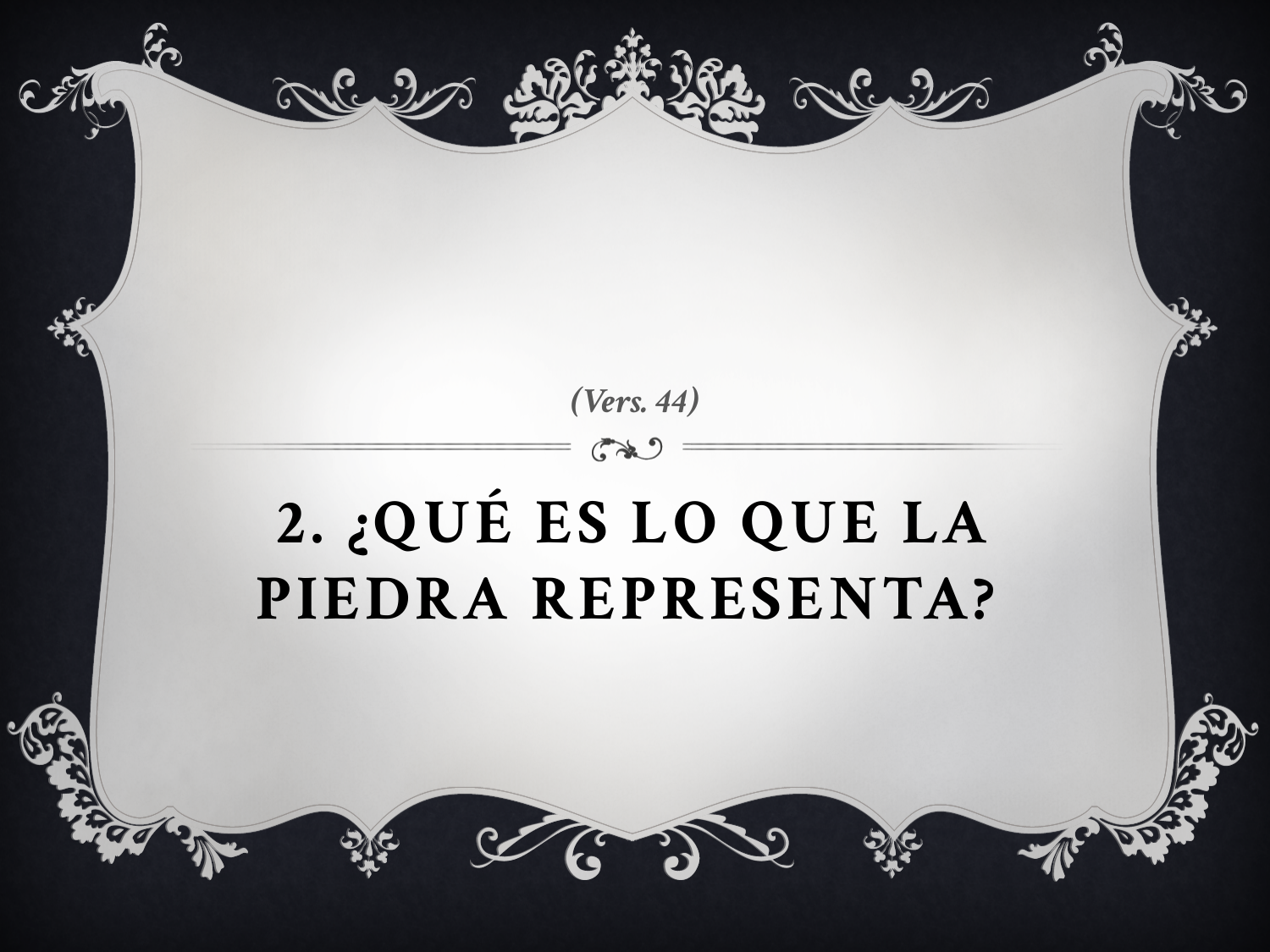

(Vers. 44)
# 2. ¿Qué es lo que la piedra representa?